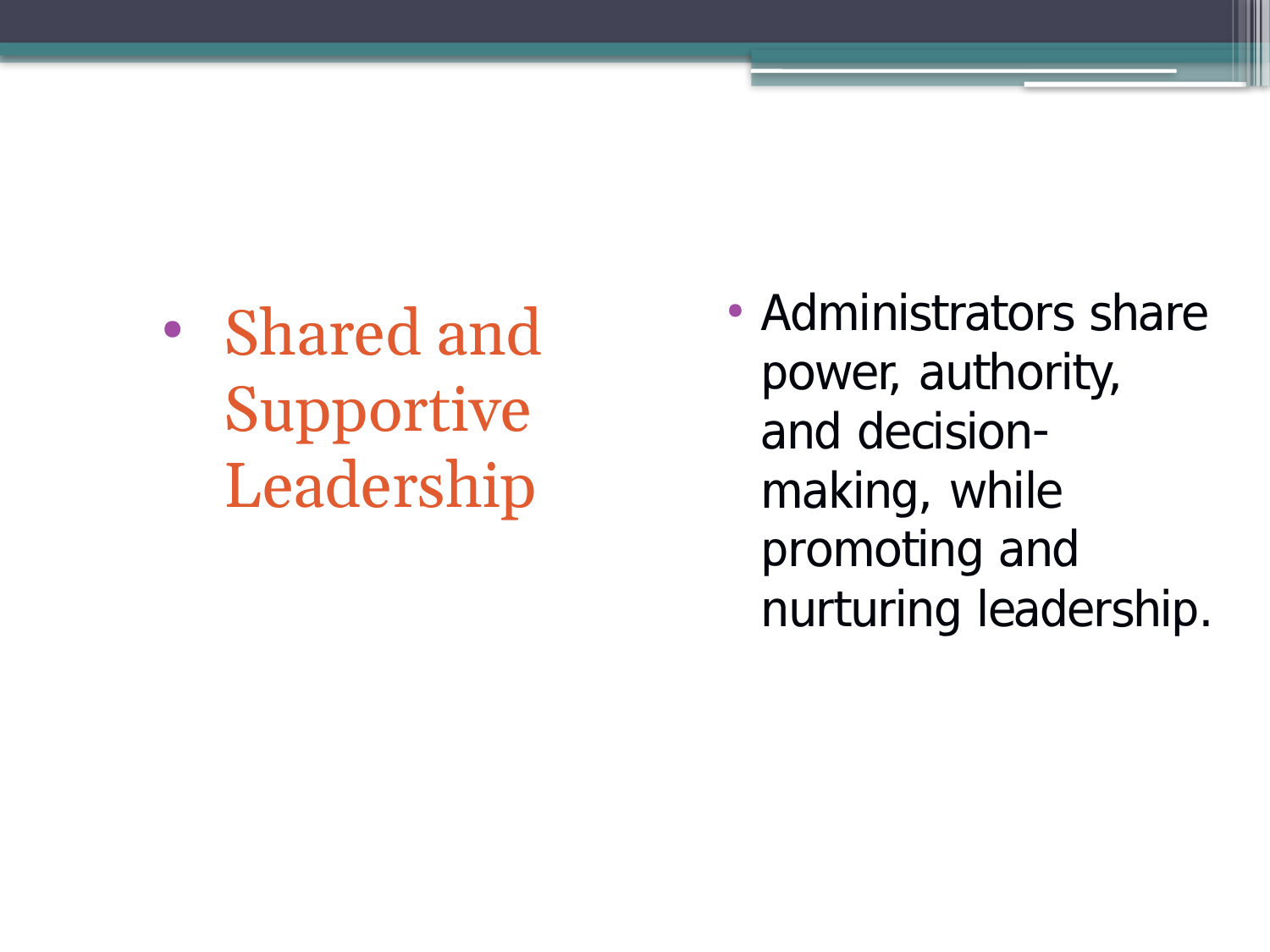

#
Administrators share power, authority, and decision-making, while promoting and nurturing leadership.

Shared and Supportive Leadership